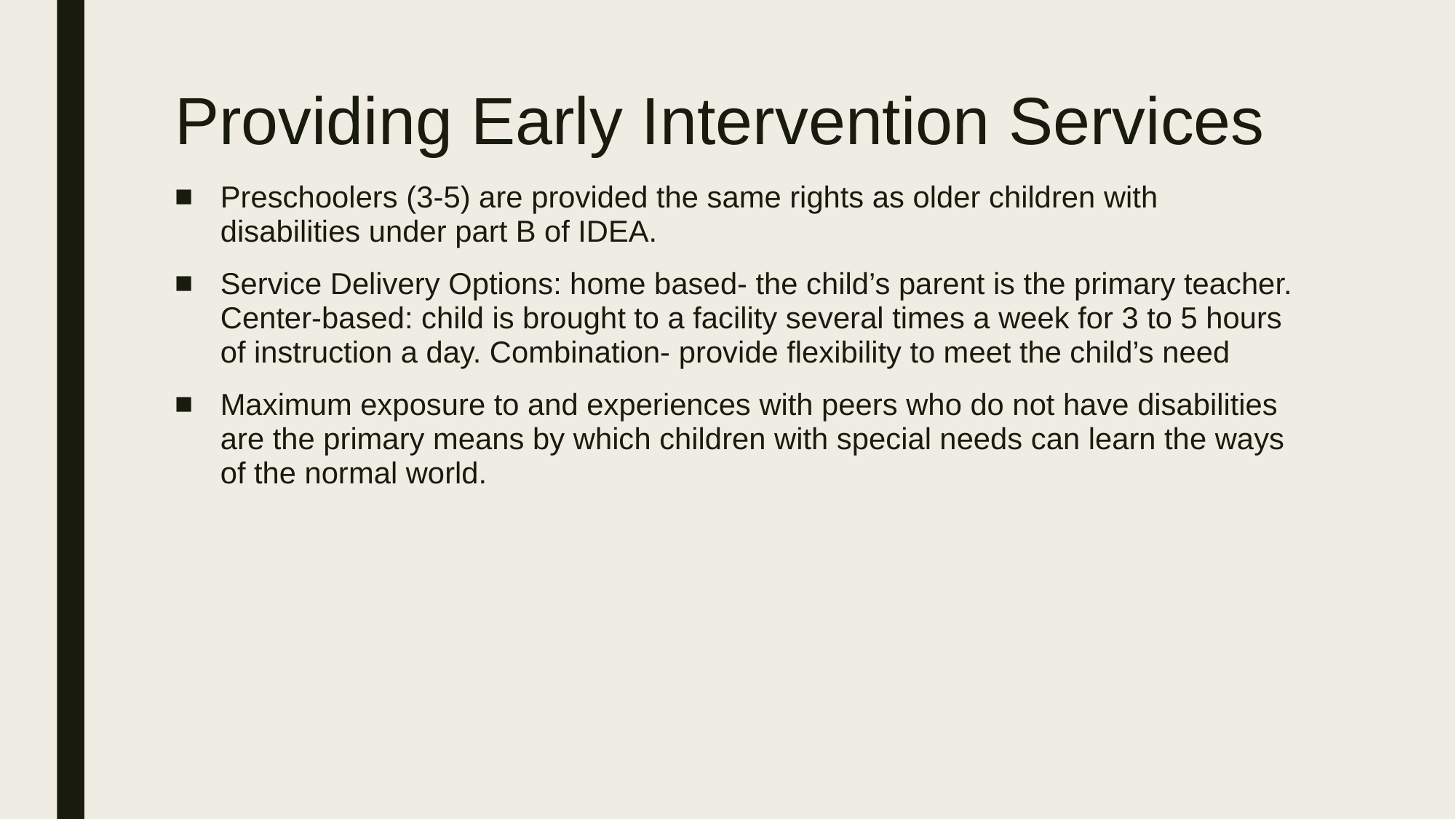

# Providing Early Intervention Services
Preschoolers (3-5) are provided the same rights as older children with disabilities under part B of IDEA.
Service Delivery Options: home based- the child’s parent is the primary teacher. Center-based: child is brought to a facility several times a week for 3 to 5 hours of instruction a day. Combination- provide flexibility to meet the child’s need
Maximum exposure to and experiences with peers who do not have disabilities are the primary means by which children with special needs can learn the ways of the normal world.